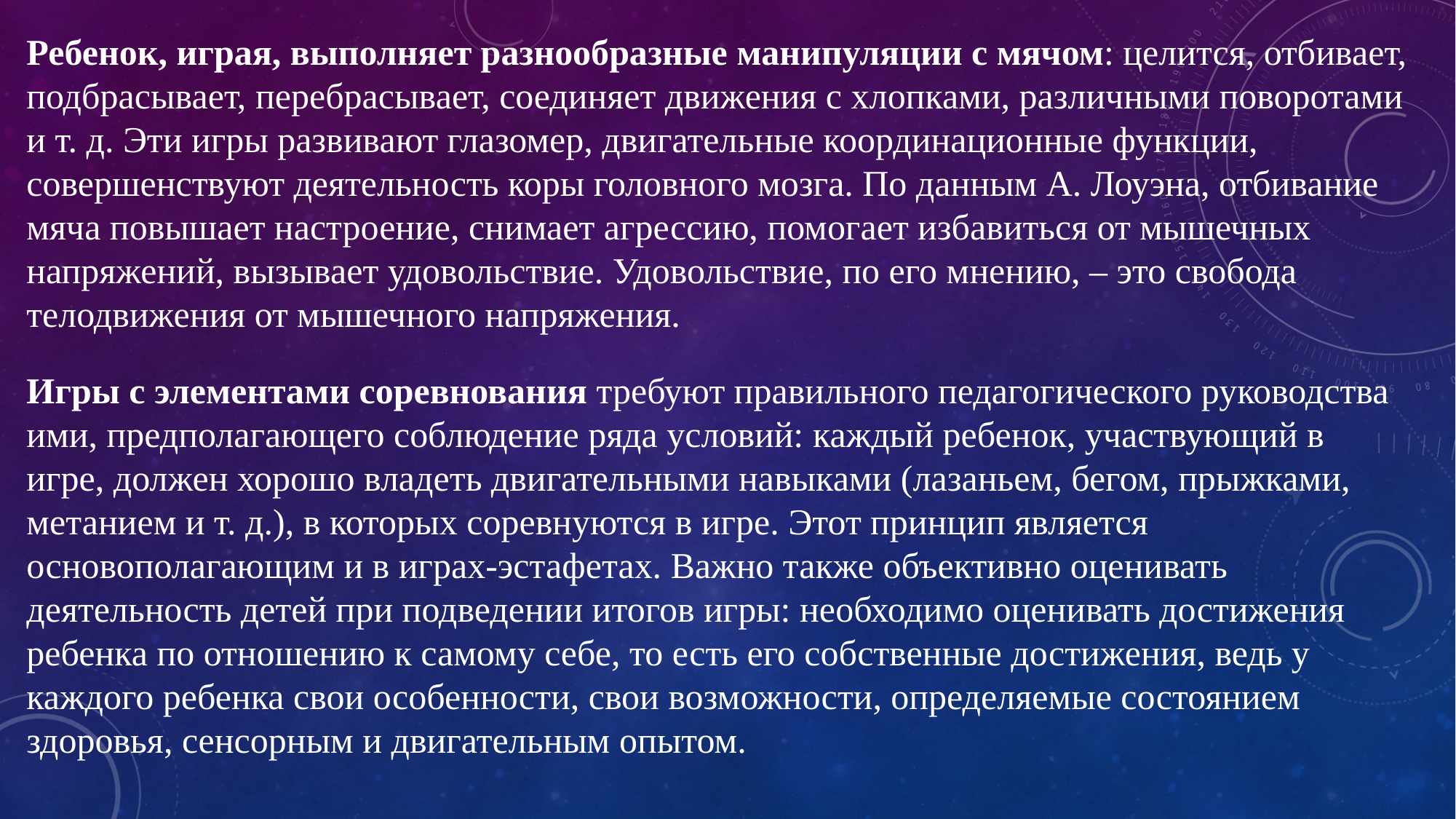

Ребенок, играя, выполняет разнообразные манипуляции с мячом: целится, отбивает, подбрасывает, перебрасывает, соединяет движения с хлопками, различными поворотами и т. д. Эти игры развивают глазомер, двигательные координационные функции, совершенствуют деятельность коры головного мозга. По данным А. Лоуэна, отбивание мяча повышает настроение, снимает агрессию, помогает избавиться от мышечных напряжений, вызывает удовольствие. Удовольствие, по его мнению, – это свобода телодвижения от мышечного напряжения.
Игры с элементами соревнования требуют правильного педагогического руководства ими, предполагающего соблюдение ряда условий: каждый ребенок, участвующий в игре, должен хорошо владеть двигательными навыками (лазаньем, бегом, прыжками, метанием и т. д.), в которых соревнуются в игре. Этот принцип является основополагающим и в играх-эстафетах. Важно также объективно оценивать деятельность детей при подведении итогов игры: необходимо оценивать достижения ребенка по отношению к самому себе, то есть его собственные достижения, ведь у каждого ребенка свои особенности, свои возможности, определяемые состоянием здоровья, сенсорным и двигательным опытом.